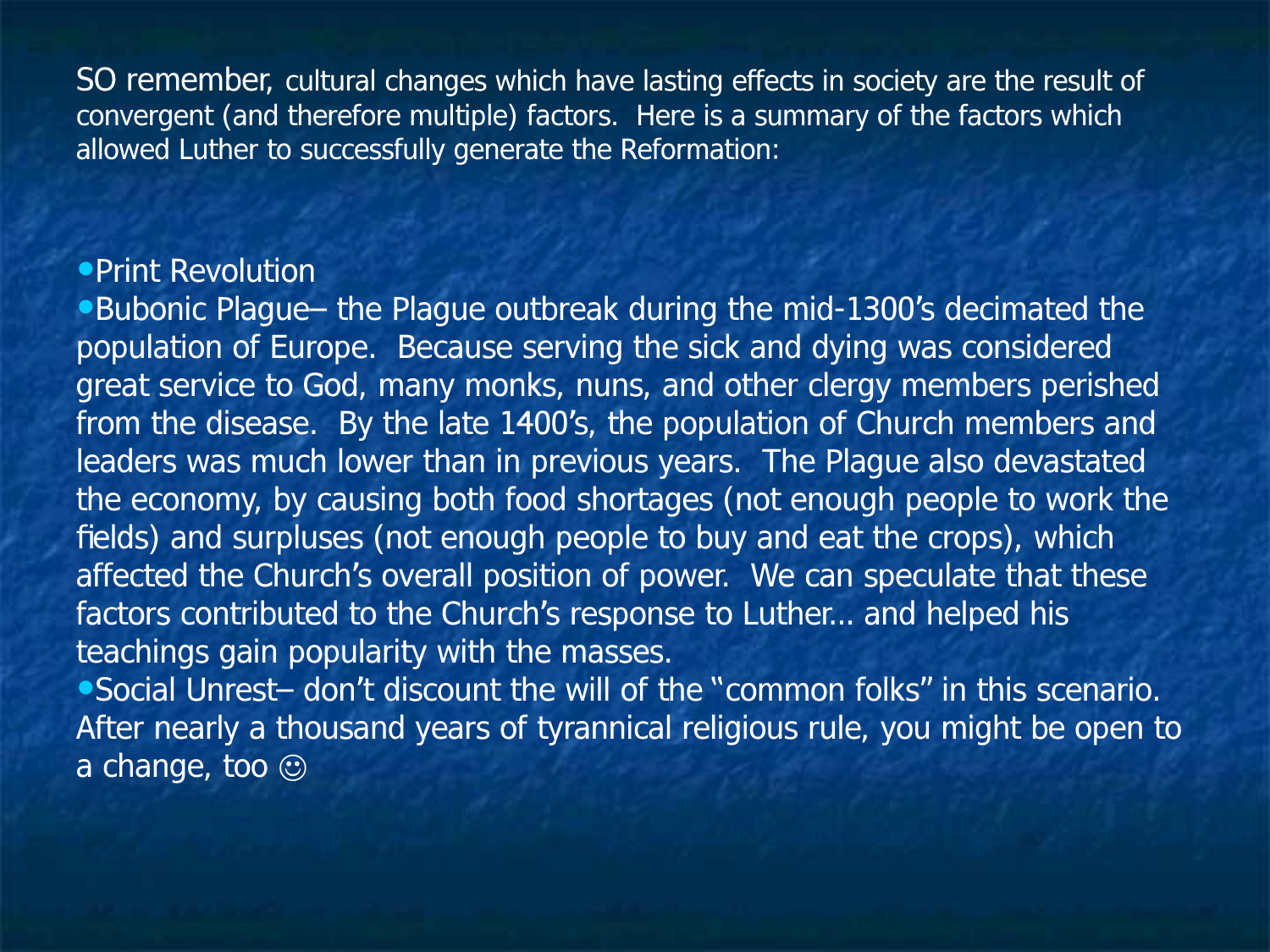

SO remember, cultural changes which have lasting effects in society are the result of convergent (and therefore multiple) factors.  Here is a summary of the factors which allowed Luther to successfully generate the Reformation:

Print Revolution
Bubonic Plague– the Plague outbreak during the mid-1300’s decimated the population of Europe.  Because serving the sick and dying was considered great service to God, many monks, nuns, and other clergy members perished from the disease.  By the late 1400’s, the population of Church members and leaders was much lower than in previous years.  The Plague also devastated the economy, by causing both food shortages (not enough people to work the fields) and surpluses (not enough people to buy and eat the crops), which affected the Church’s overall position of power.  We can speculate that these factors contributed to the Church’s response to Luther… and helped his teachings gain popularity with the masses.
Social Unrest– don’t discount the will of the “common folks” in this scenario.  After nearly a thousand years of tyrannical religious rule, you might be open to a change, too ☺